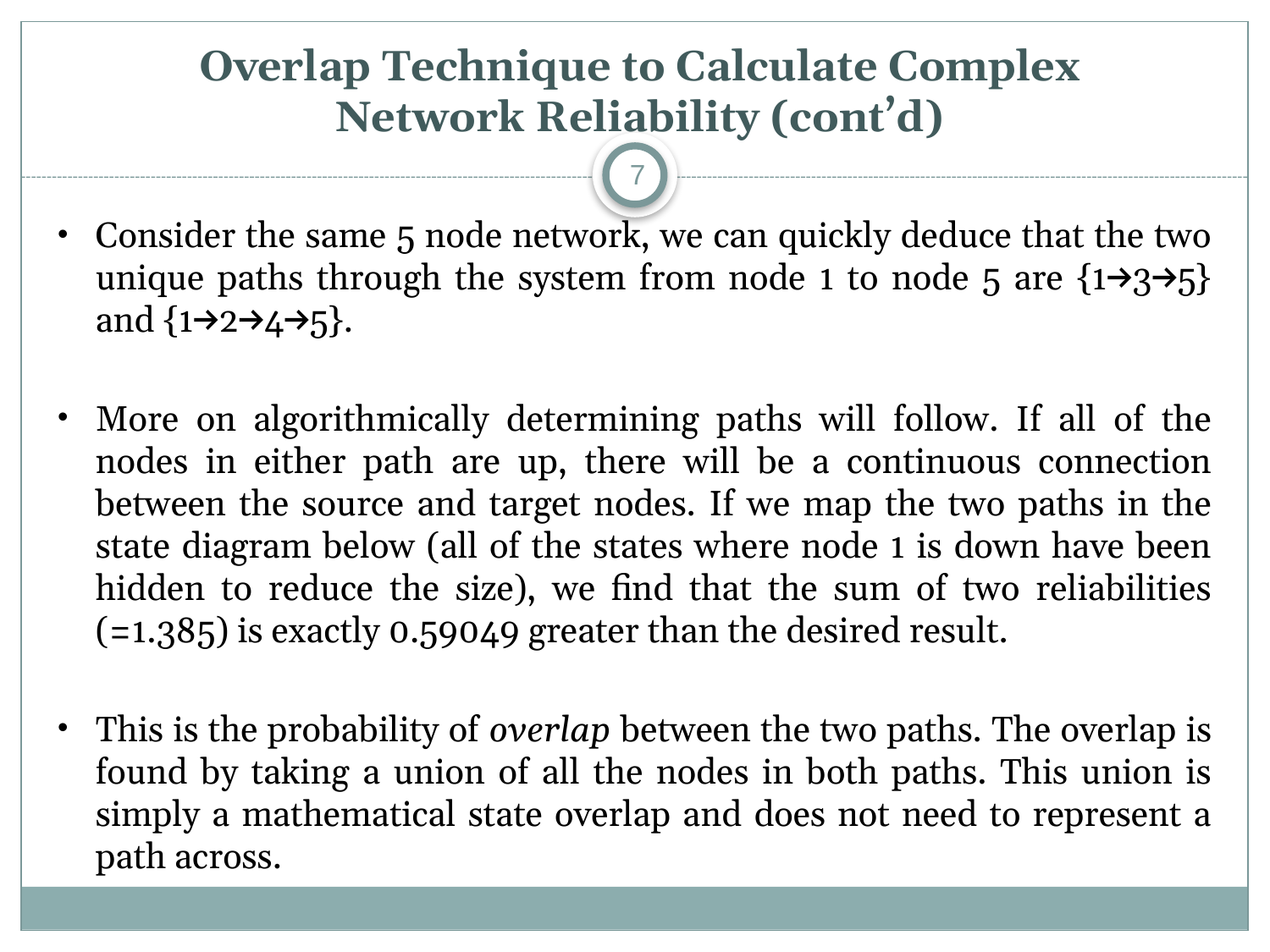

# Overlap Technique to Calculate Complex Network Reliability (cont’d)
7
Consider the same 5 node network, we can quickly deduce that the two unique paths through the system from node 1 to node 5 are {1→3→5} and {1→2→4→5}.

More on algorithmically determining paths will follow. If all of the nodes in either path are up, there will be a continuous connection between the source and target nodes. If we map the two paths in the state diagram below (all of the states where node 1 is down have been hidden to reduce the size), we find that the sum of two reliabilities (=1.385) is exactly 0.59049 greater than the desired result.

This is the probability of overlap between the two paths. The overlap is found by taking a union of all the nodes in both paths. This union is simply a mathematical state overlap and does not need to represent a path across.